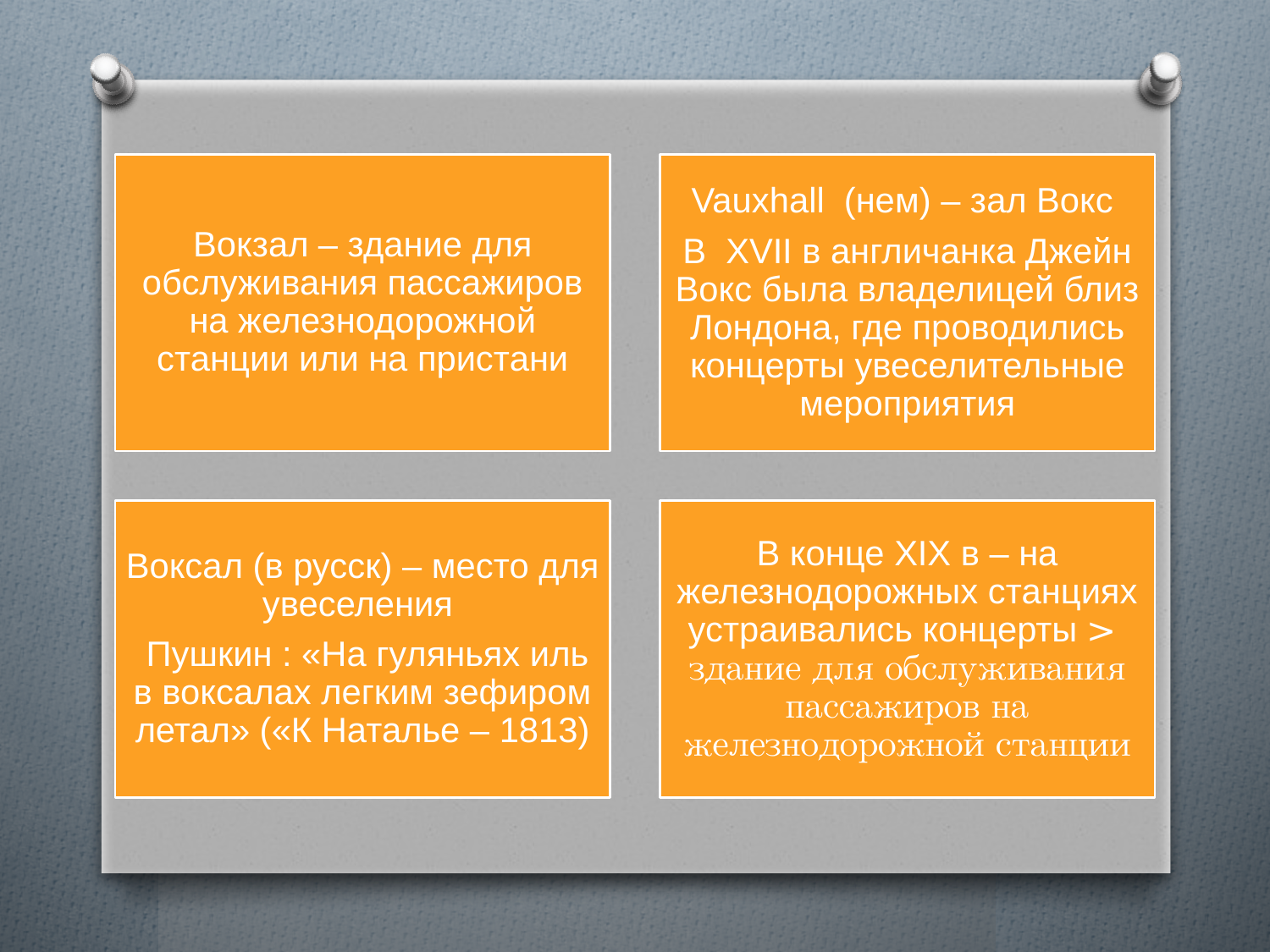

Вокзал – здание для обслуживания пассажиров на железнодорожной станции или на пристани
Vauxhall  (нем) – зал Вокс
В  XVII в англичанка Джейн Вокс была владелицей близ Лондона, где проводились концерты увеселительные мероприятия
Воксал (в русск) – место для увеселения
 Пушкин : «На гуляньях иль в воксалах легким зефиром летал» («К Наталье – 1813)
В конце XIX в – на железнодорожных станциях устраивались концерты >  здание для обслуживания пассажиров на железнодорожной станции